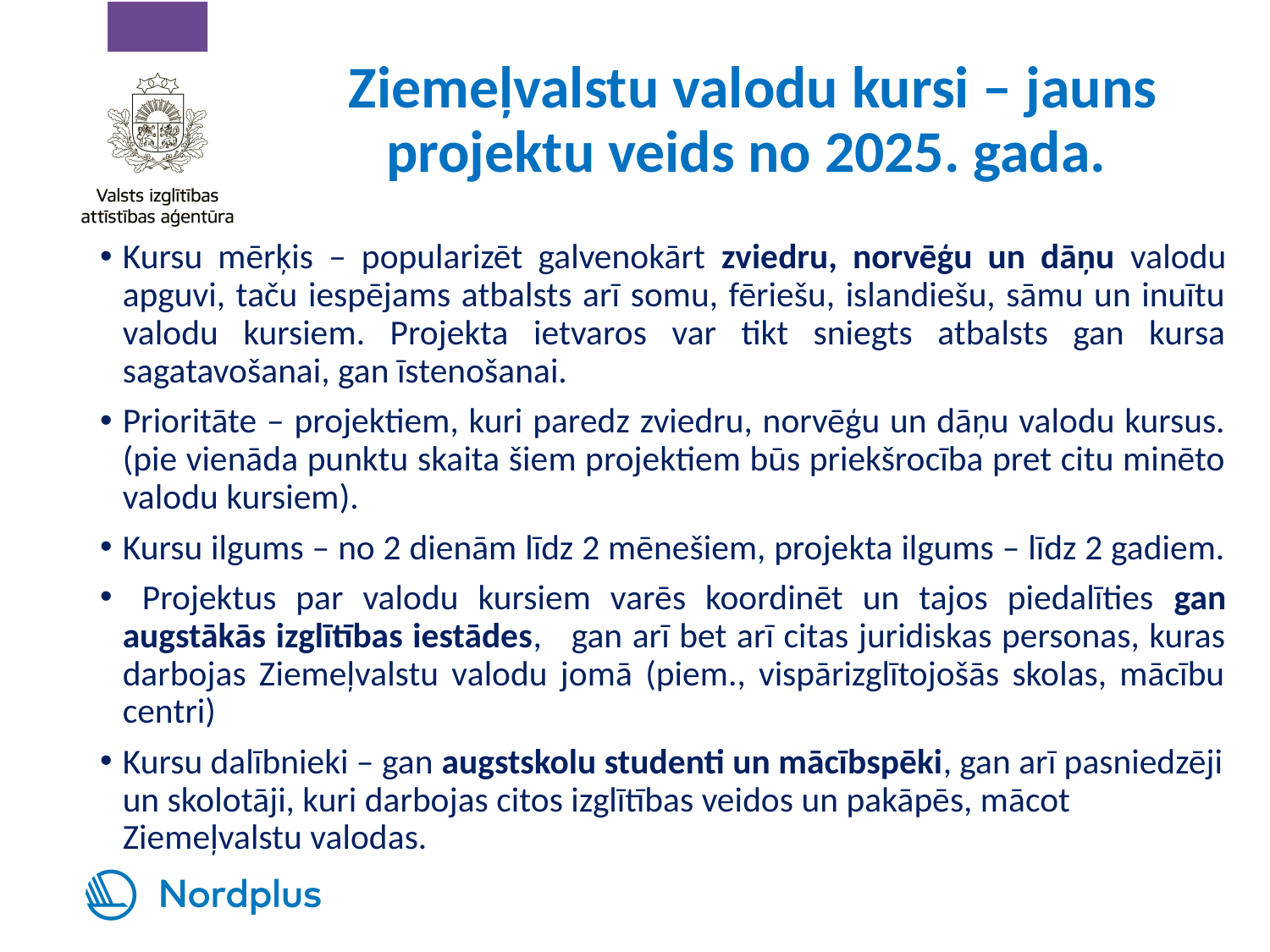

# Ziemeļvalstu valodu kursi – jauns projektu veids no 2025. gada.
Kursu mērķis – popularizēt galvenokārt zviedru, norvēģu un dāņu valodu apguvi, taču iespējams atbalsts arī somu, fēriešu, islandiešu, sāmu un inuītu valodu kursiem. Projekta ietvaros var tikt sniegts atbalsts gan kursa sagatavošanai, gan īstenošanai.
Prioritāte – projektiem, kuri paredz zviedru, norvēģu un dāņu valodu kursus. (pie vienāda punktu skaita šiem projektiem būs priekšrocība pret citu minēto valodu kursiem).
Kursu ilgums – no 2 dienām līdz 2 mēnešiem, projekta ilgums – līdz 2 gadiem.
 Projektus par valodu kursiem varēs koordinēt un tajos piedalīties gan augstākās izglītības iestādes,   gan arī bet arī citas juridiskas personas, kuras darbojas Ziemeļvalstu valodu jomā (piem., vispārizglītojošās skolas, mācību centri)
Kursu dalībnieki – gan augstskolu studenti un mācībspēki, gan arī pasniedzēji un skolotāji, kuri darbojas citos izglītības veidos un pakāpēs, mācot Ziemeļvalstu valodas.